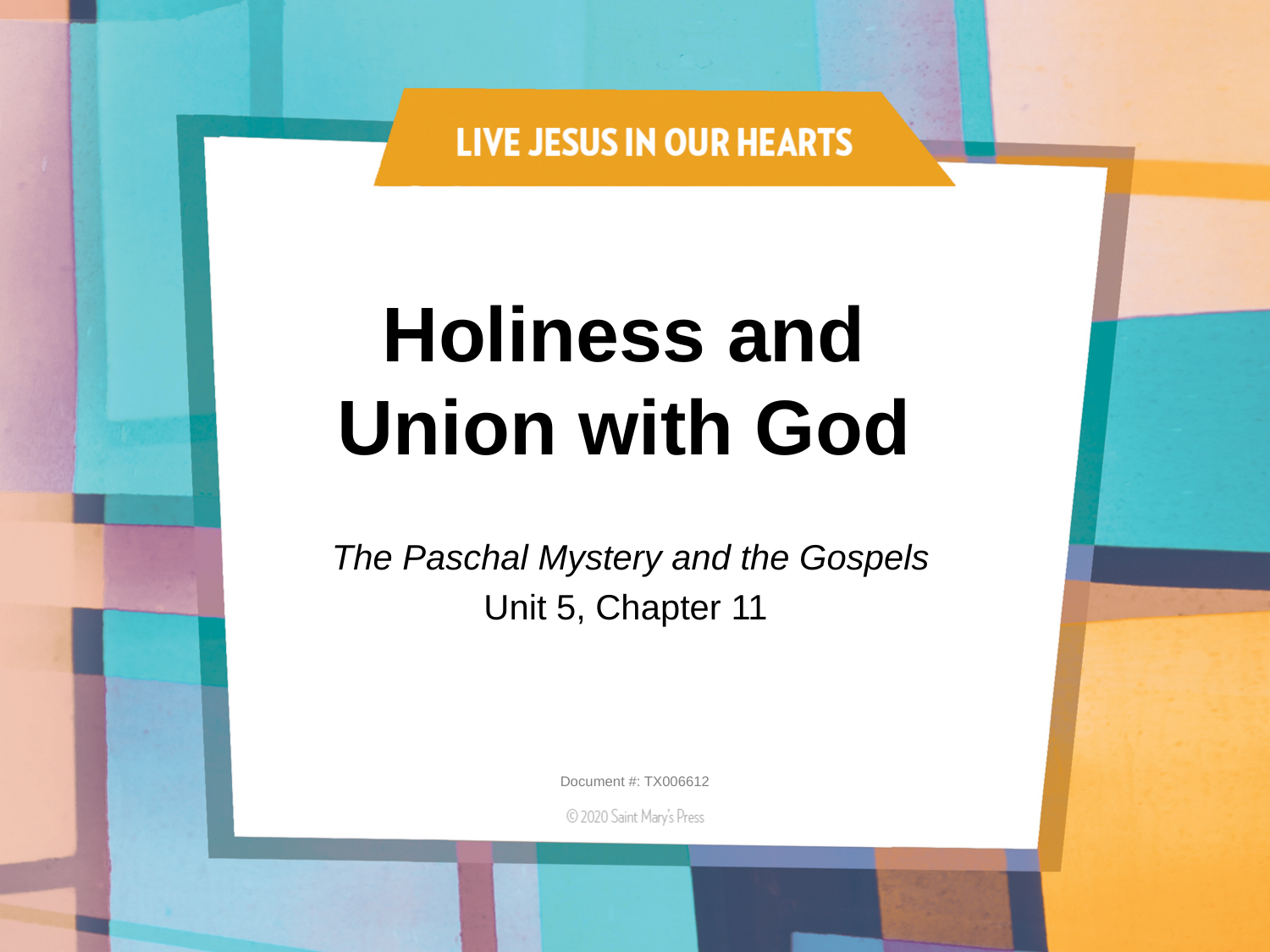

# Holiness and Union with God
The Paschal Mystery and the Gospels
Unit 5, Chapter 11
Document #: TX006612